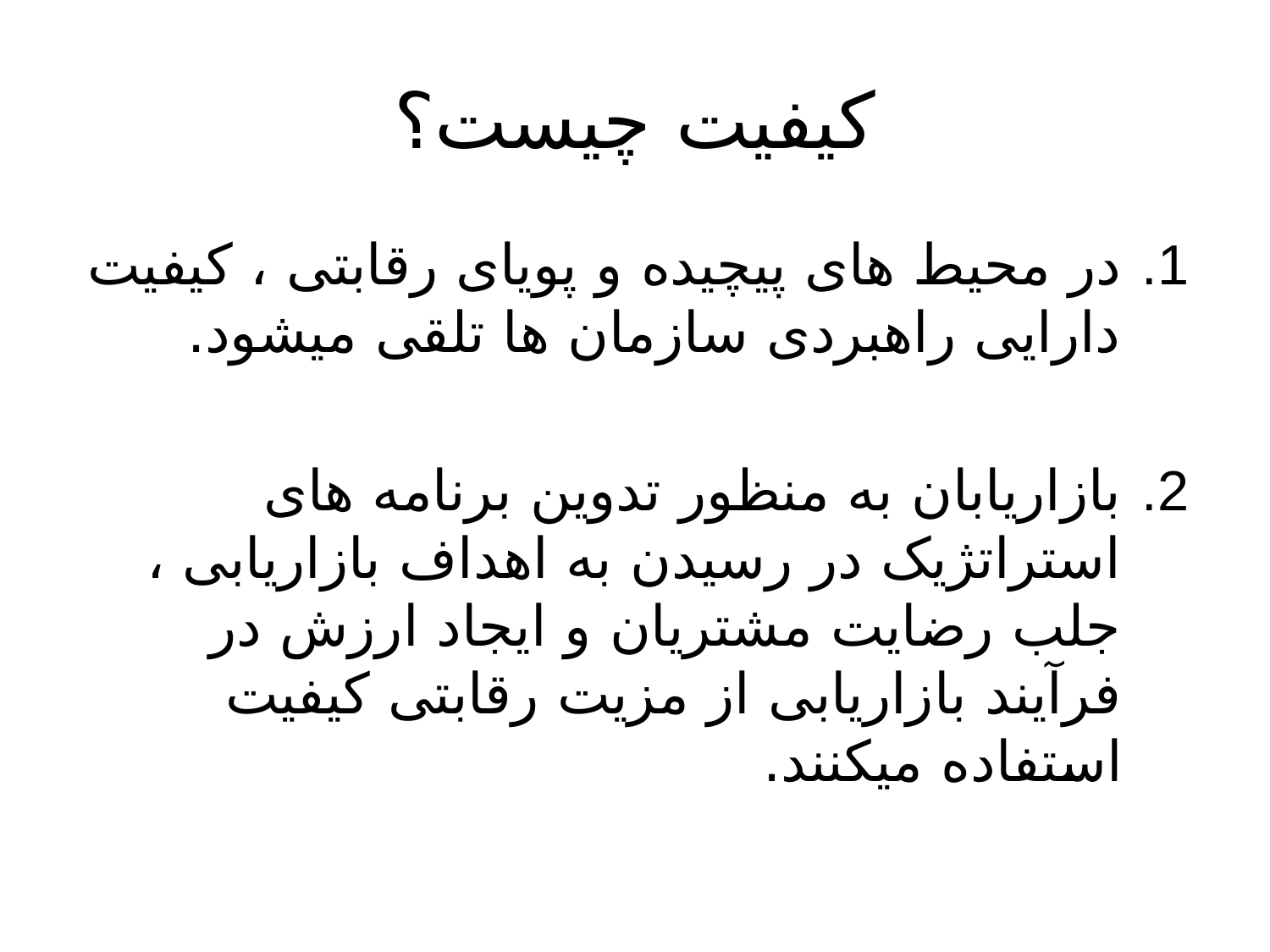

# کیفیت چیست؟
در محیط های پیچیده و پویای رقابتی ، کیفیت دارایی راهبردی سازمان ها تلقی میشود.

بازاریابان به منظور تدوین برنامه های استراتژیک در رسیدن به اهداف بازاریابی ، جلب رضایت مشتریان و ایجاد ارزش در فرآیند بازاریابی از مزیت رقابتی کیفیت استفاده میکنند.